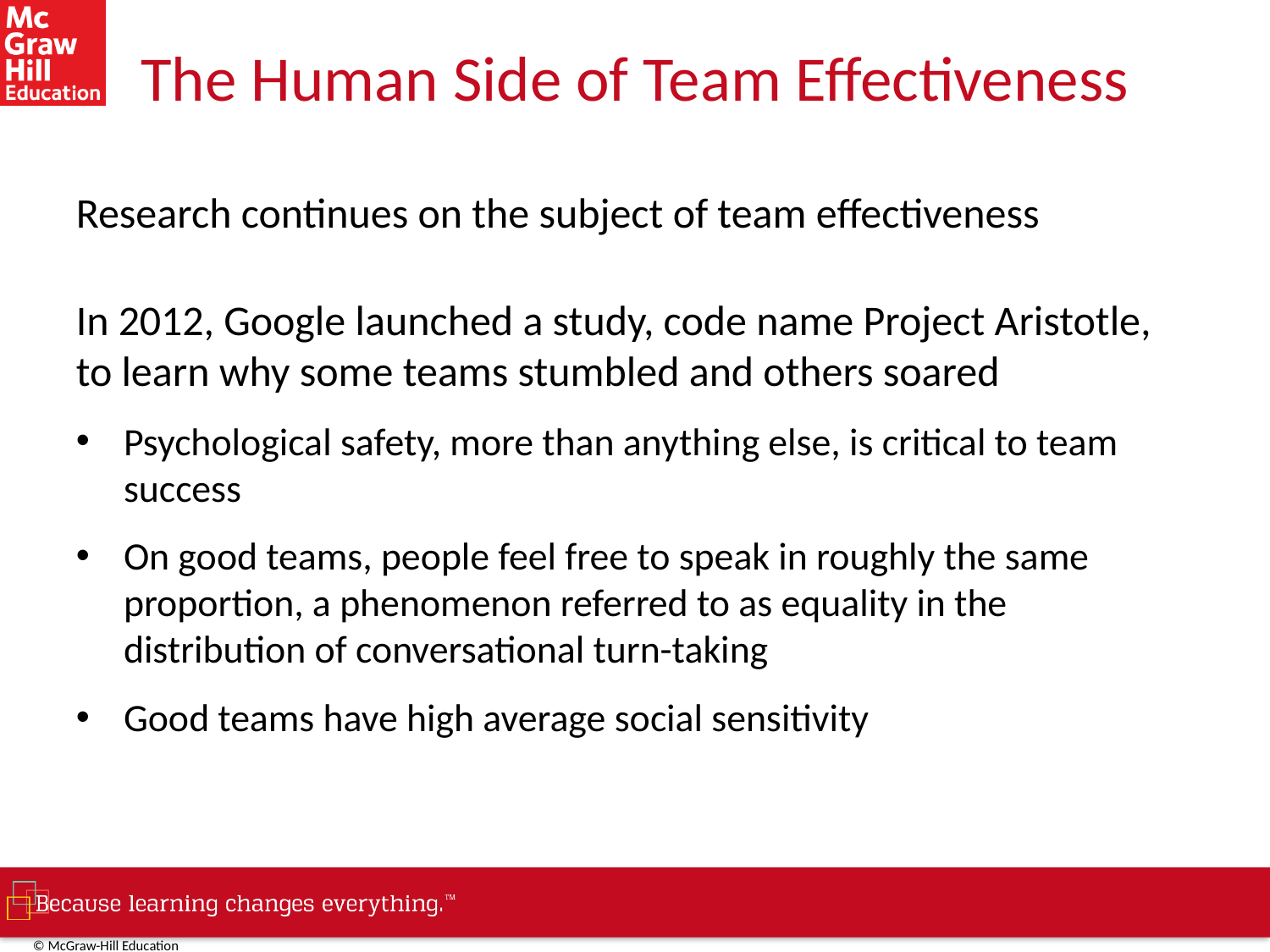

# The Human Side of Team Effectiveness
Research continues on the subject of team effectiveness

In 2012, Google launched a study, code name Project Aristotle, to learn why some teams stumbled and others soared
Psychological safety, more than anything else, is critical to team success
On good teams, people feel free to speak in roughly the same proportion, a phenomenon referred to as equality in the distribution of conversational turn-taking
Good teams have high average social sensitivity